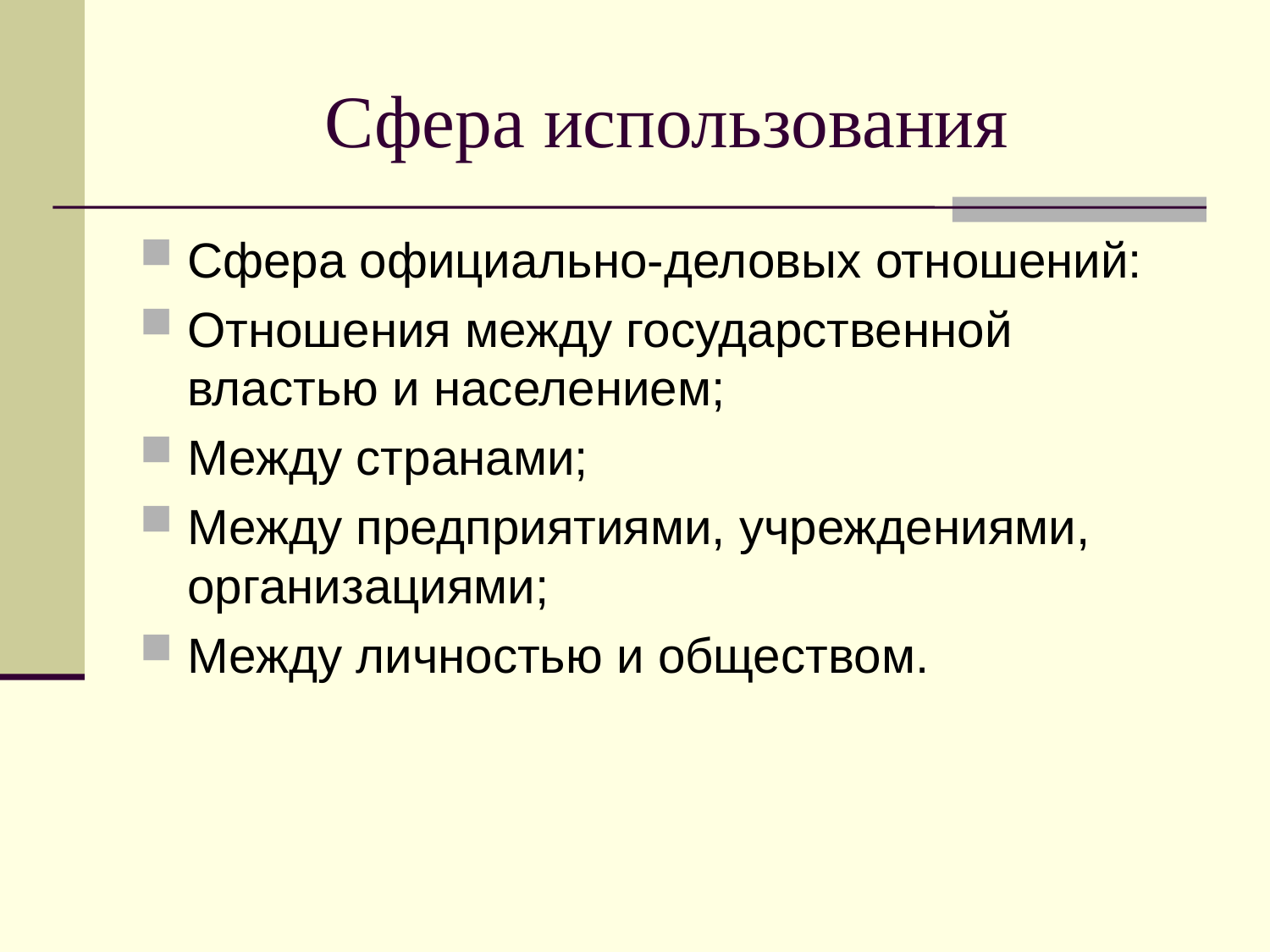

# Сфера использования
Сфера официально-деловых отношений:
Отношения между государственной властью и населением;
Между странами;
Между предприятиями, учреждениями, организациями;
Между личностью и обществом.